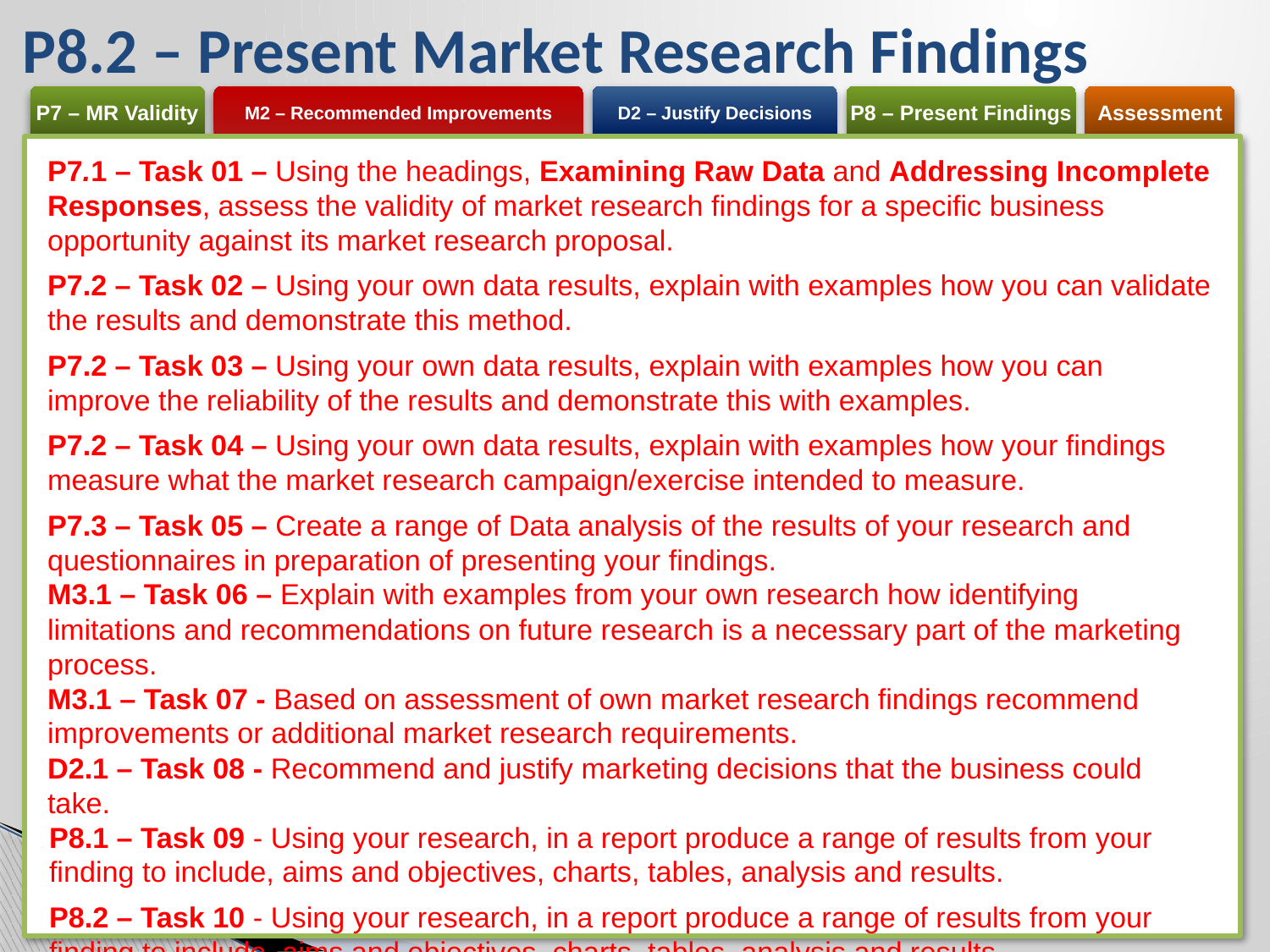

# P8.2 – Present Market Research Findings
P7.1 – Task 01 – Using the headings, Examining Raw Data and Addressing Incomplete Responses, assess the validity of market research findings for a specific business opportunity against its market research proposal.
P7.2 – Task 02 – Using your own data results, explain with examples how you can validate the results and demonstrate this method.
P7.2 – Task 03 – Using your own data results, explain with examples how you can improve the reliability of the results and demonstrate this with examples.
P7.2 – Task 04 – Using your own data results, explain with examples how your findings measure what the market research campaign/exercise intended to measure.
P7.3 – Task 05 – Create a range of Data analysis of the results of your research and questionnaires in preparation of presenting your findings.
M3.1 – Task 06 – Explain with examples from your own research how identifying limitations and recommendations on future research is a necessary part of the marketing process.
M3.1 – Task 07 - Based on assessment of own market research findings recommend improvements or additional market research requirements.
D2.1 – Task 08 - Recommend and justify marketing decisions that the business could take.
P8.1 – Task 09 - Using your research, in a report produce a range of results from your finding to include, aims and objectives, charts, tables, analysis and results.
P8.2 – Task 10 - Using your research, in a report produce a range of results from your finding to include, aims and objectives, charts, tables, analysis and results.